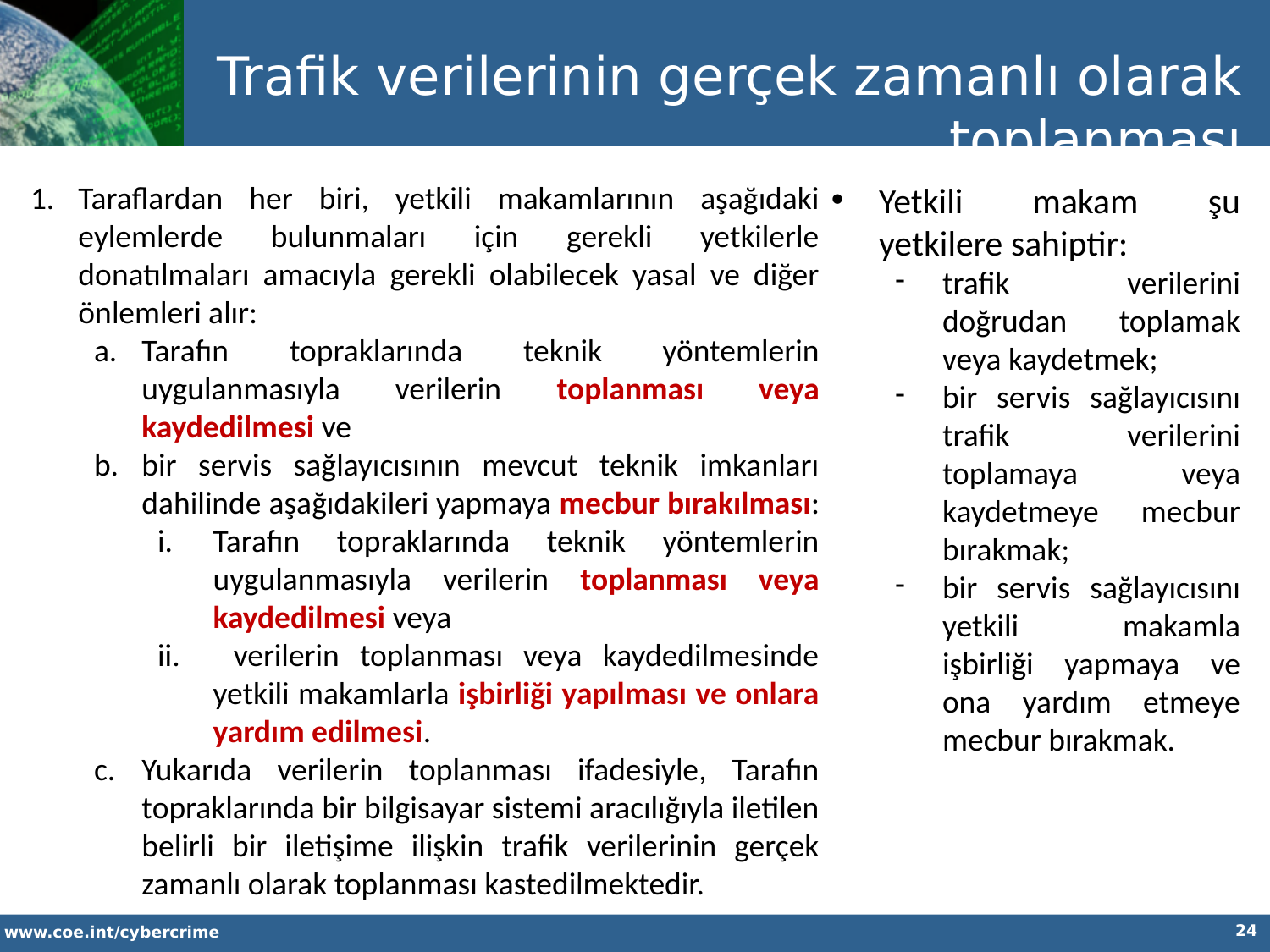

Trafik verilerinin gerçek zamanlı olarak toplanması
Taraflardan her biri, yetkili makamlarının aşağıdaki eylemlerde bulunmaları için gerekli yetkilerle donatılmaları amacıyla gerekli olabilecek yasal ve diğer önlemleri alır:
Tarafın topraklarında teknik yöntemlerin uygulanmasıyla verilerin toplanması veya kaydedilmesi ve
bir servis sağlayıcısının mevcut teknik imkanları dahilinde aşağıdakileri yapmaya mecbur bırakılması:
Tarafın topraklarında teknik yöntemlerin uygulanmasıyla verilerin toplanması veya kaydedilmesi veya
 verilerin toplanması veya kaydedilmesinde yetkili makamlarla işbirliği yapılması ve onlara yardım edilmesi.
Yukarıda verilerin toplanması ifadesiyle, Tarafın topraklarında bir bilgisayar sistemi aracılığıyla iletilen belirli bir iletişime ilişkin trafik verilerinin gerçek zamanlı olarak toplanması kastedilmektedir.
Yetkili makam şu yetkilere sahiptir:
trafik verilerini doğrudan toplamak veya kaydetmek;
bir servis sağlayıcısını trafik verilerini toplamaya veya kaydetmeye mecbur bırakmak;
bir servis sağlayıcısını yetkili makamla işbirliği yapmaya ve ona yardım etmeye mecbur bırakmak.